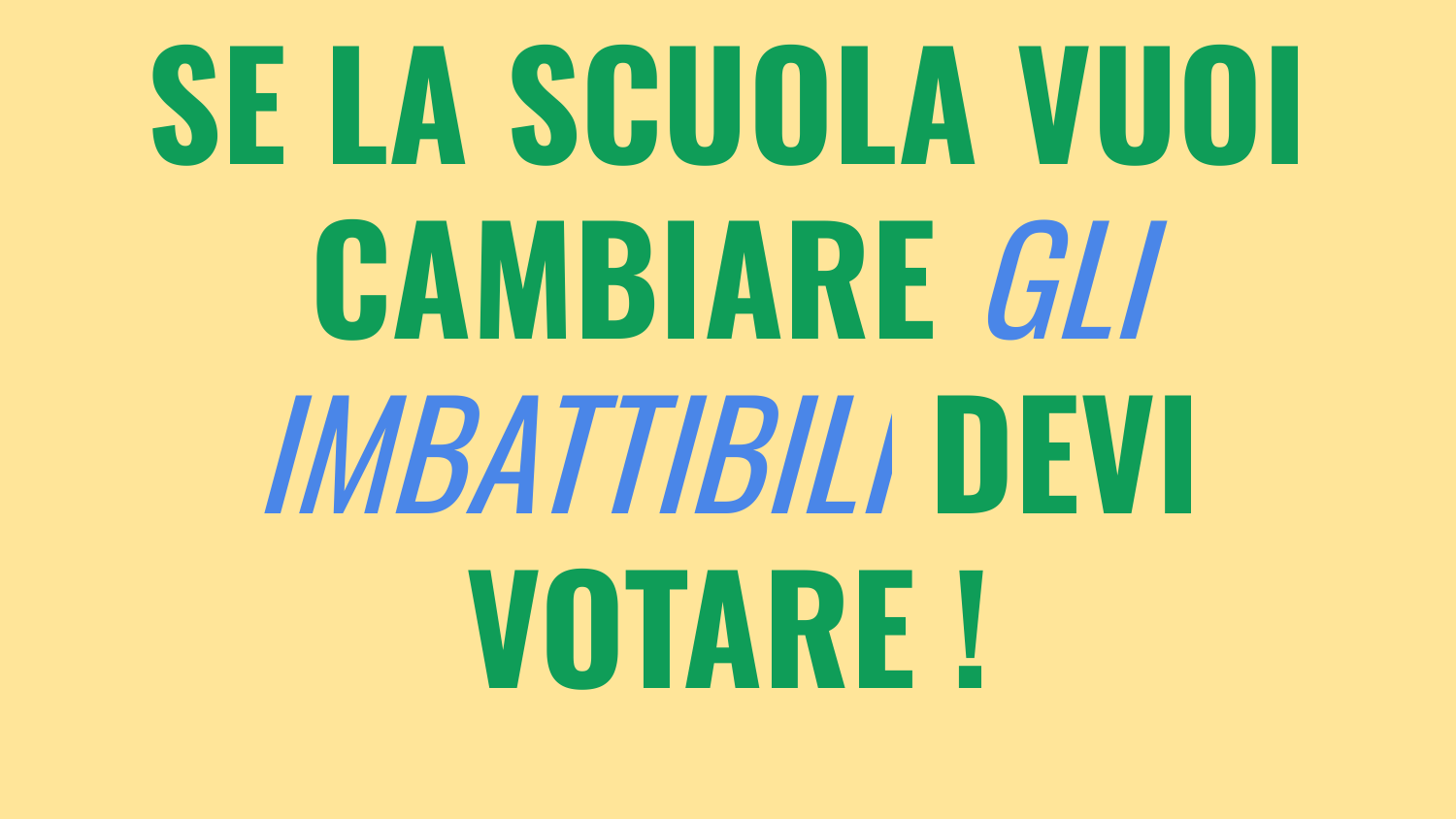

SE LA SCUOLA VUOI CAMBIARE GLI IMBATTIBILI DEVI VOTARE !